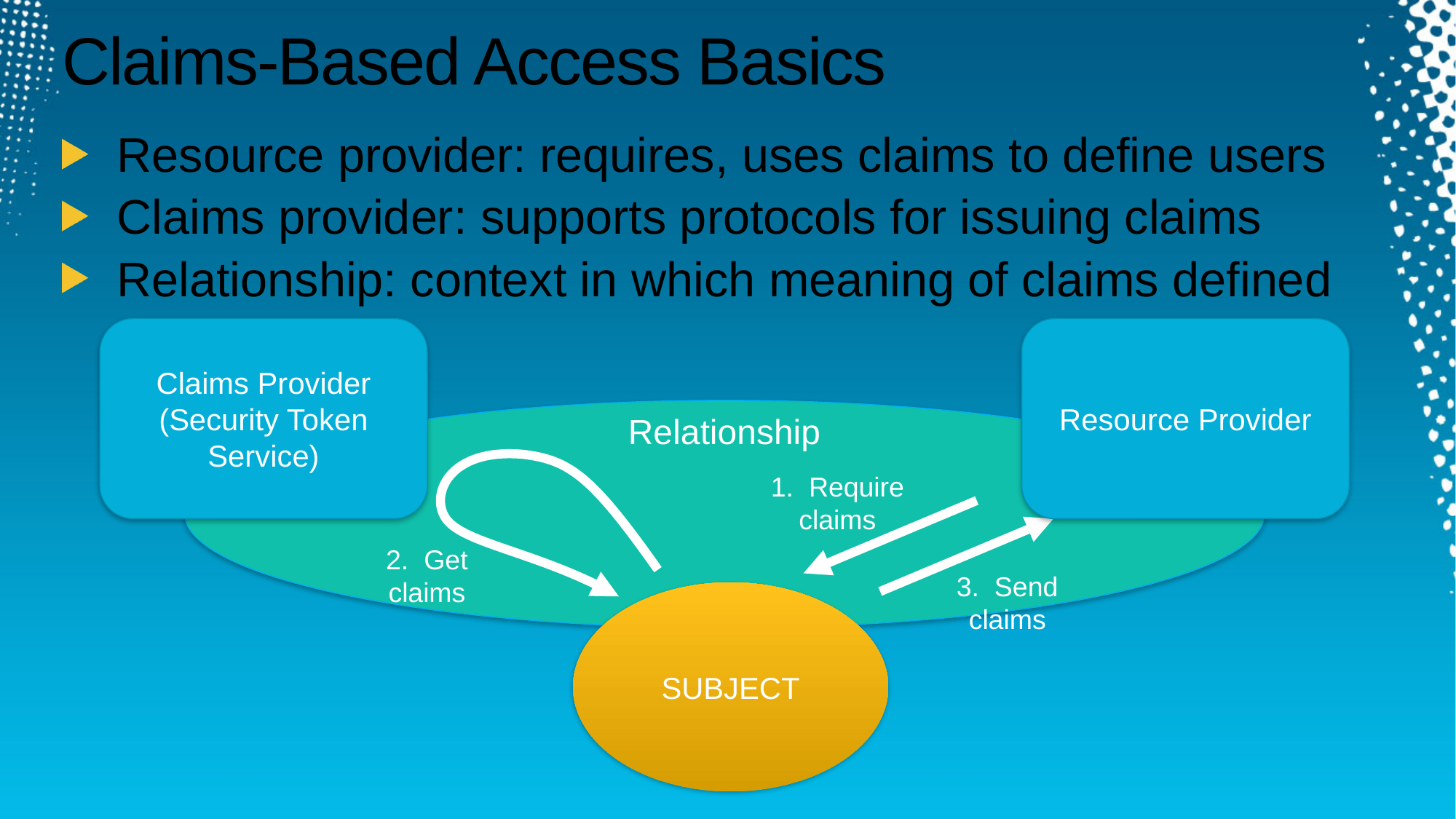

# Claims-Based Access Basics
Resource provider: requires, uses claims to define users
Claims provider: supports protocols for issuing claims
Relationship: context in which meaning of claims defined
Claims Provider
(Security Token Service)
Resource Provider
Relationship

1.  Require claims

2.  Get claims

3.  Send claims
SUBJECT